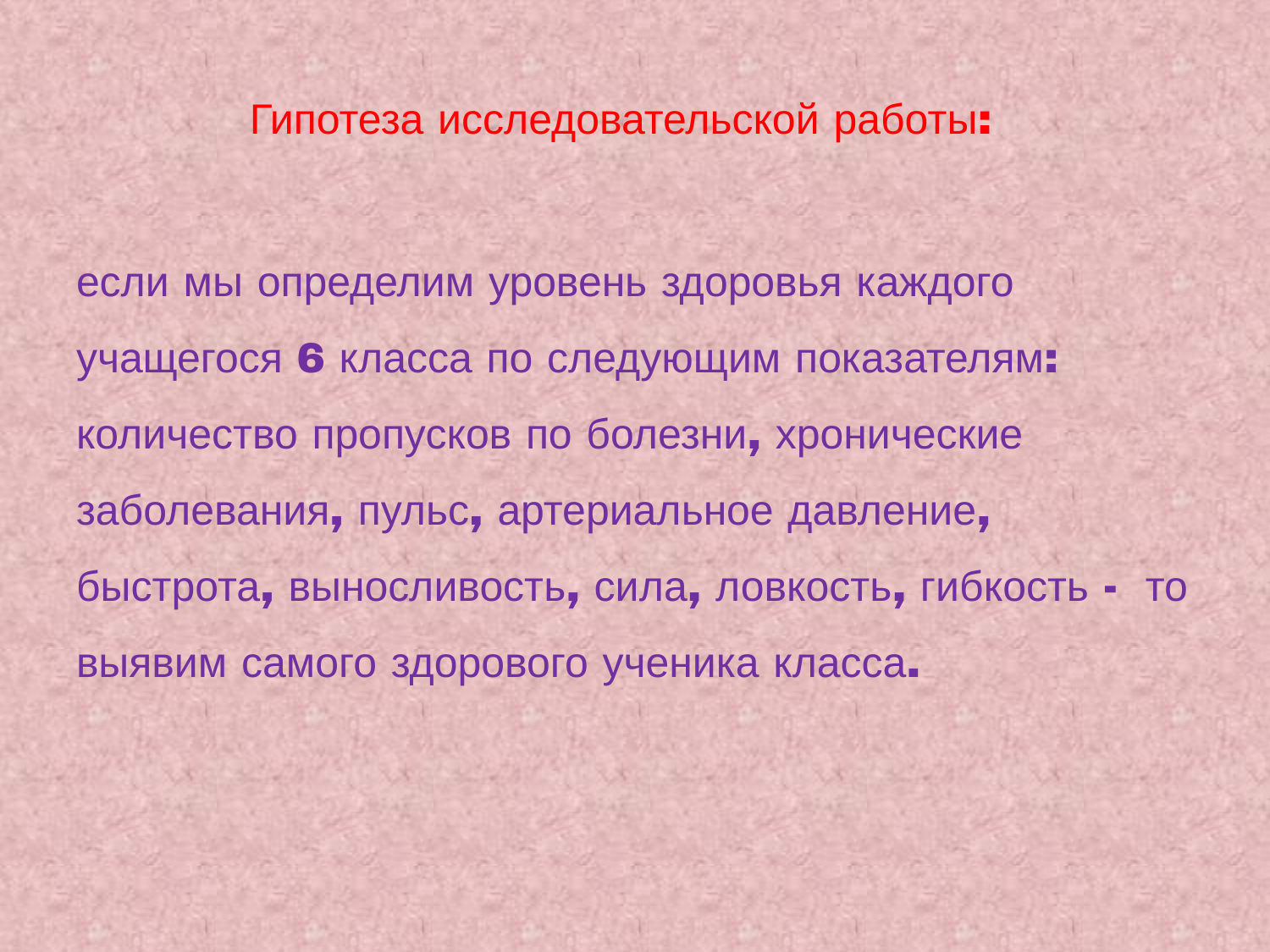

# Гипотеза исследовательской работы:
если мы определим уровень здоровья каждого учащегося 6 класса по следующим показателям: количество пропусков по болезни, хронические заболевания, пульс, артериальное давление, быстрота, выносливость, сила, ловкость, гибкость -  то выявим самого здорового ученика класса.